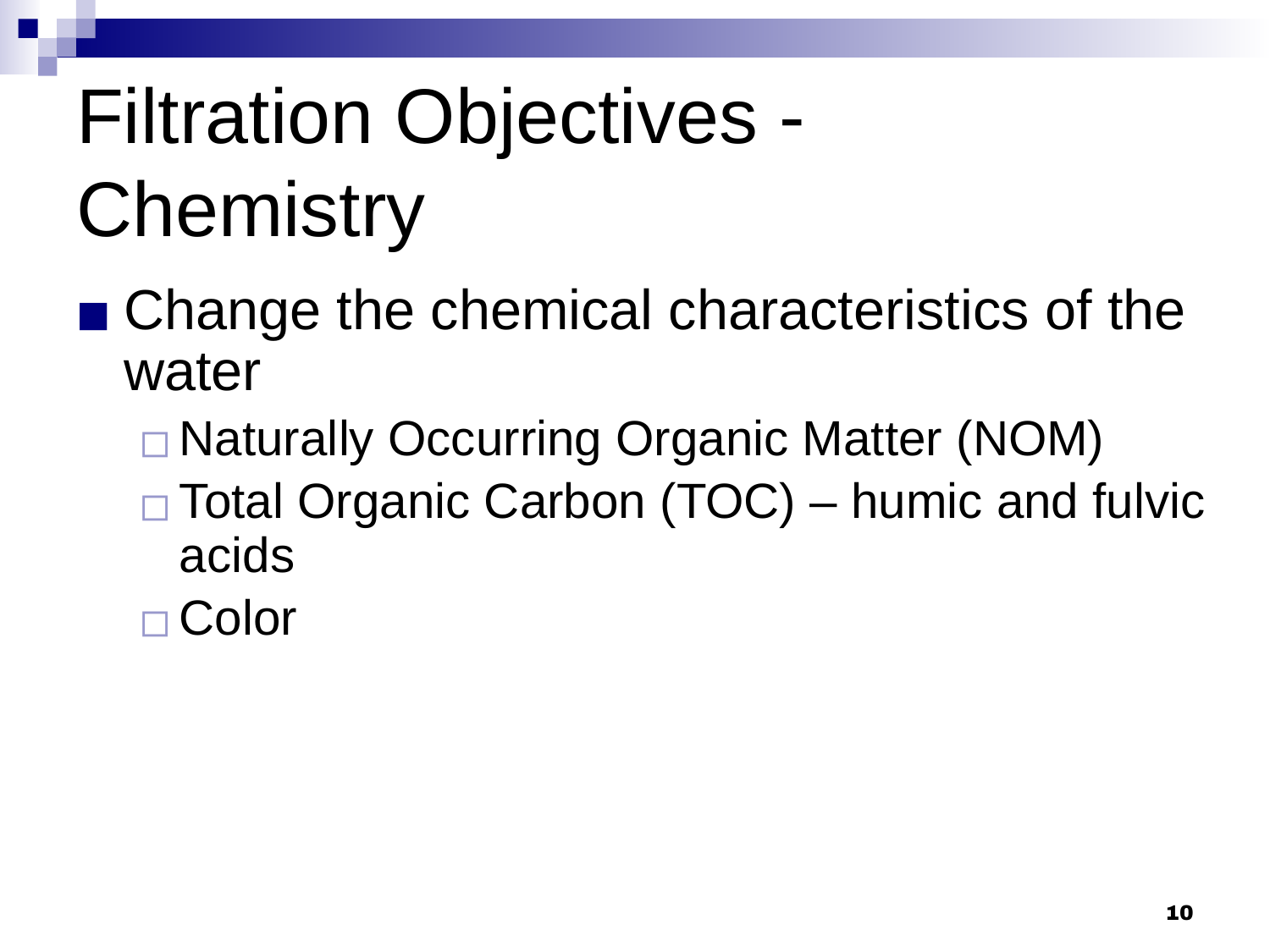

# Filtration Objectives -  Chemistry
Change the chemical characteristics of the water
Naturally Occurring Organic Matter (NOM)
Total Organic Carbon (TOC) – humic and fulvic acids
Color
10